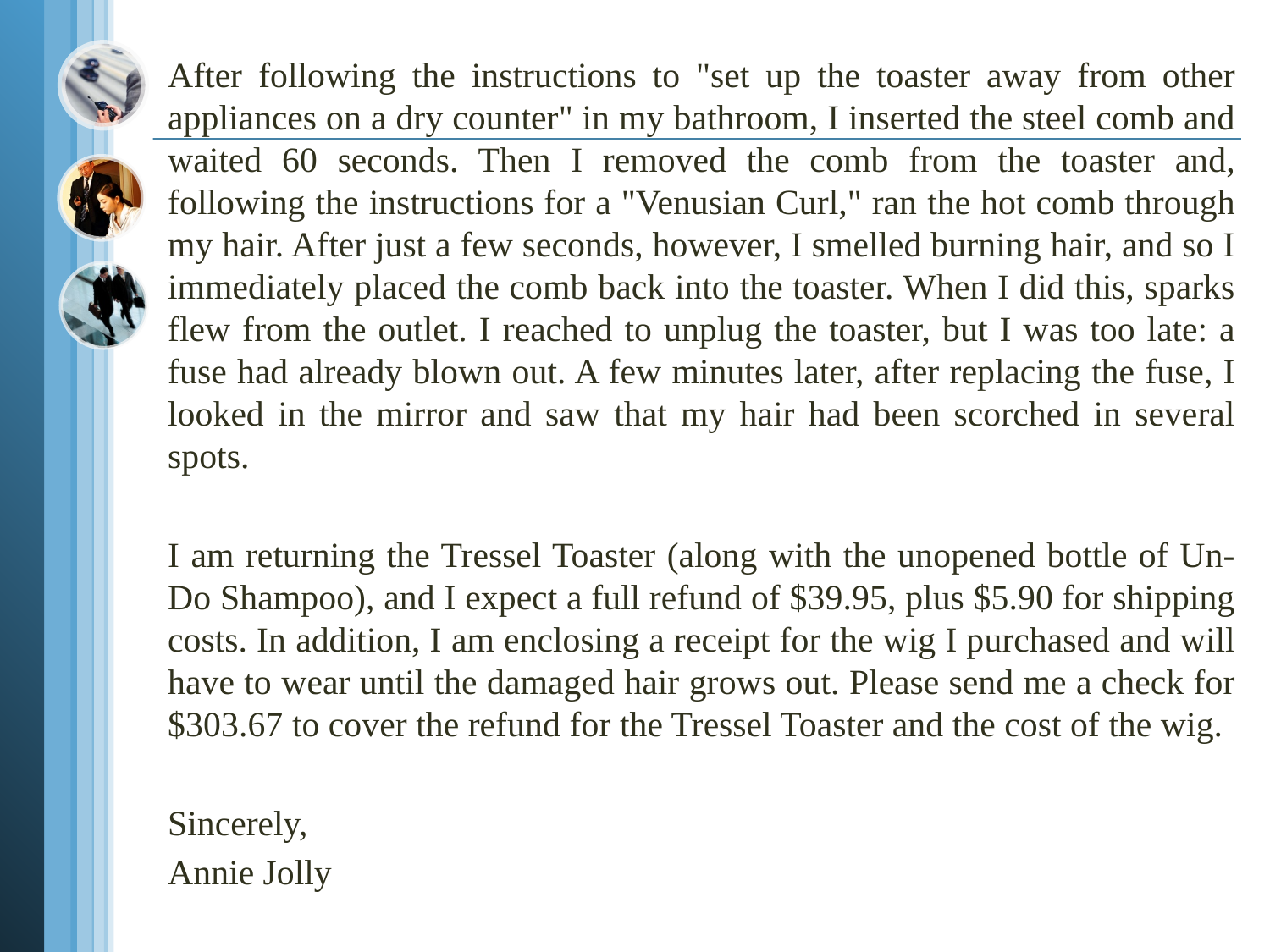

After following the instructions to "set up the toaster away from other appliances on a dry counter" in my bathroom, I inserted the steel comb and waited 60 seconds. Then I removed the comb from the toaster and, following the instructions for a "Venusian Curl," ran the hot comb through my hair. After just a few seconds, however, I smelled burning hair, and so I immediately placed the comb back into the toaster. When I did this, sparks flew from the outlet. I reached to unplug the toaster, but I was too late: a fuse had already blown out. A few minutes later, after replacing the fuse, I looked in the mirror and saw that my hair had been scorched in several spots.

I am returning the Tressel Toaster (along with the unopened bottle of Un-Do Shampoo), and I expect a full refund of $39.95, plus $5.90 for shipping costs. In addition, I am enclosing a receipt for the wig I purchased and will have to wear until the damaged hair grows out. Please send me a check for $303.67 to cover the refund for the Tressel Toaster and the cost of the wig.

Sincerely,
Annie Jolly